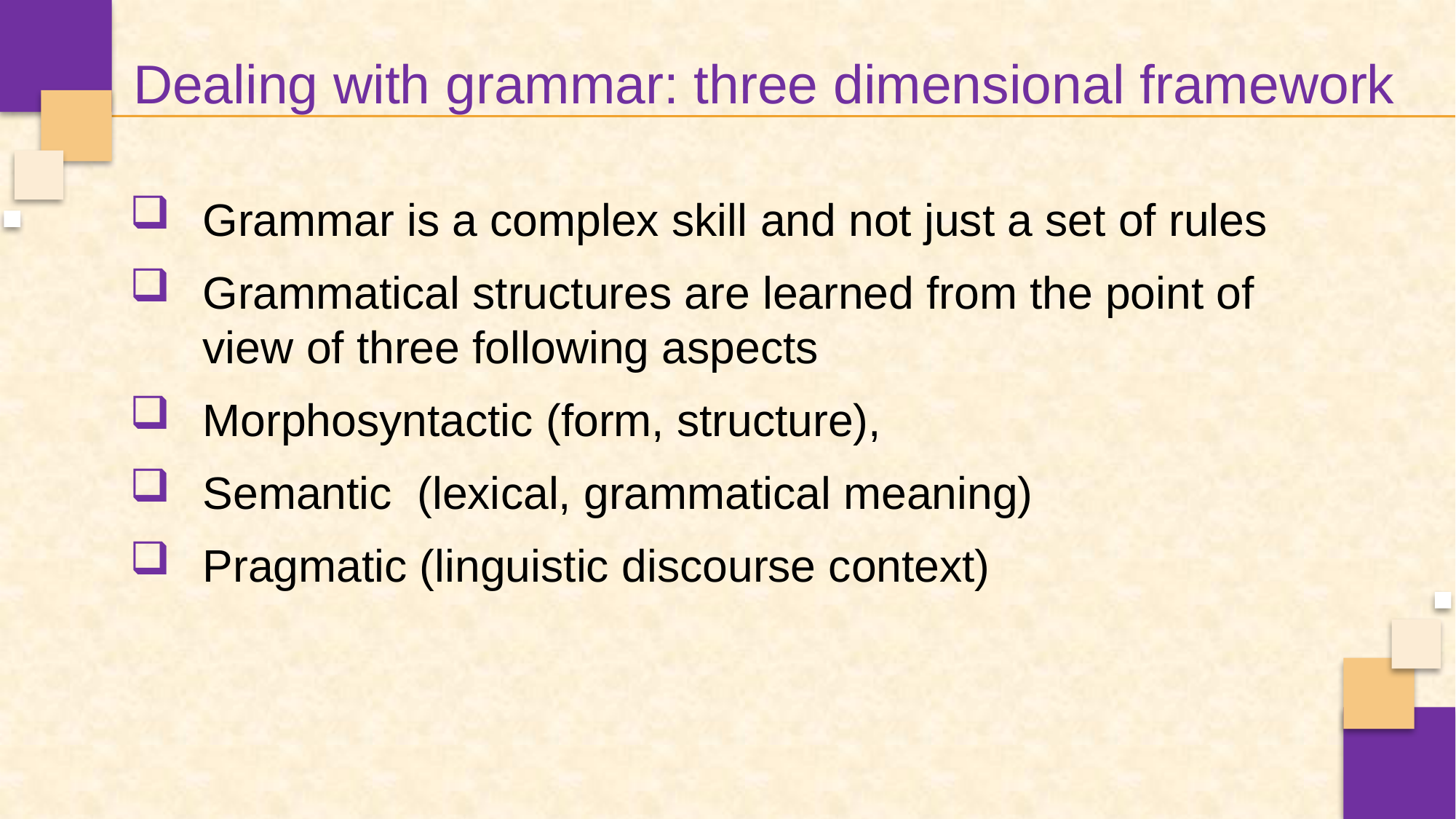

Dealing with grammar: three dimensional framework
Grammar is a complex skill and not just a set of rules
Grammatical structures are learned from the point of view of three following aspects
Morphosyntactic (form, structure),
Semantic  (lexical, grammatical meaning)
Pragmatic (linguistic discourse context)